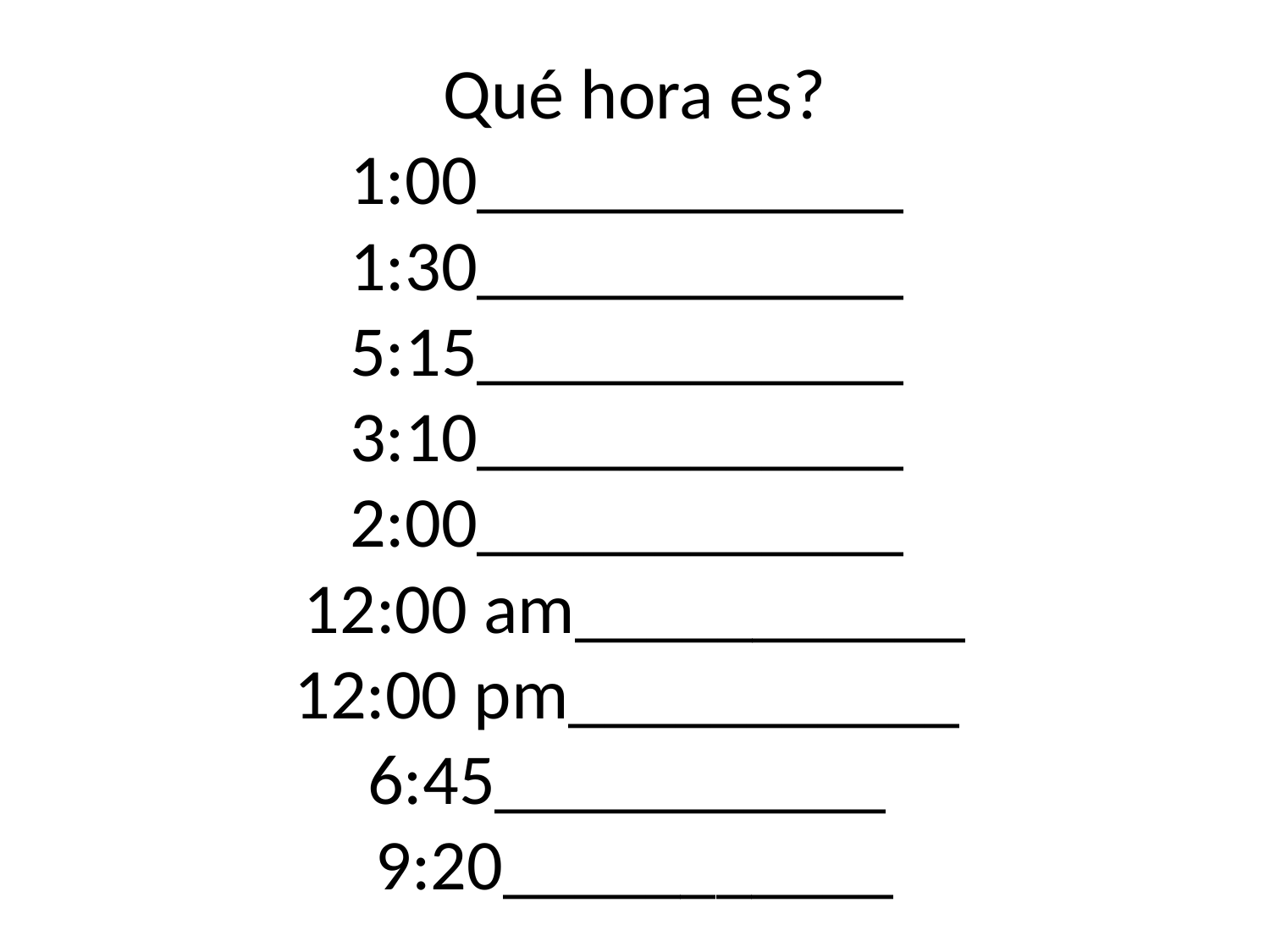

# Qué hora es? 1:00____________ 1:30____________ 5:15____________ 3:10____________ 2:00____________ 12:00 am___________ 12:00 pm___________ 6:45___________ 9:20___________